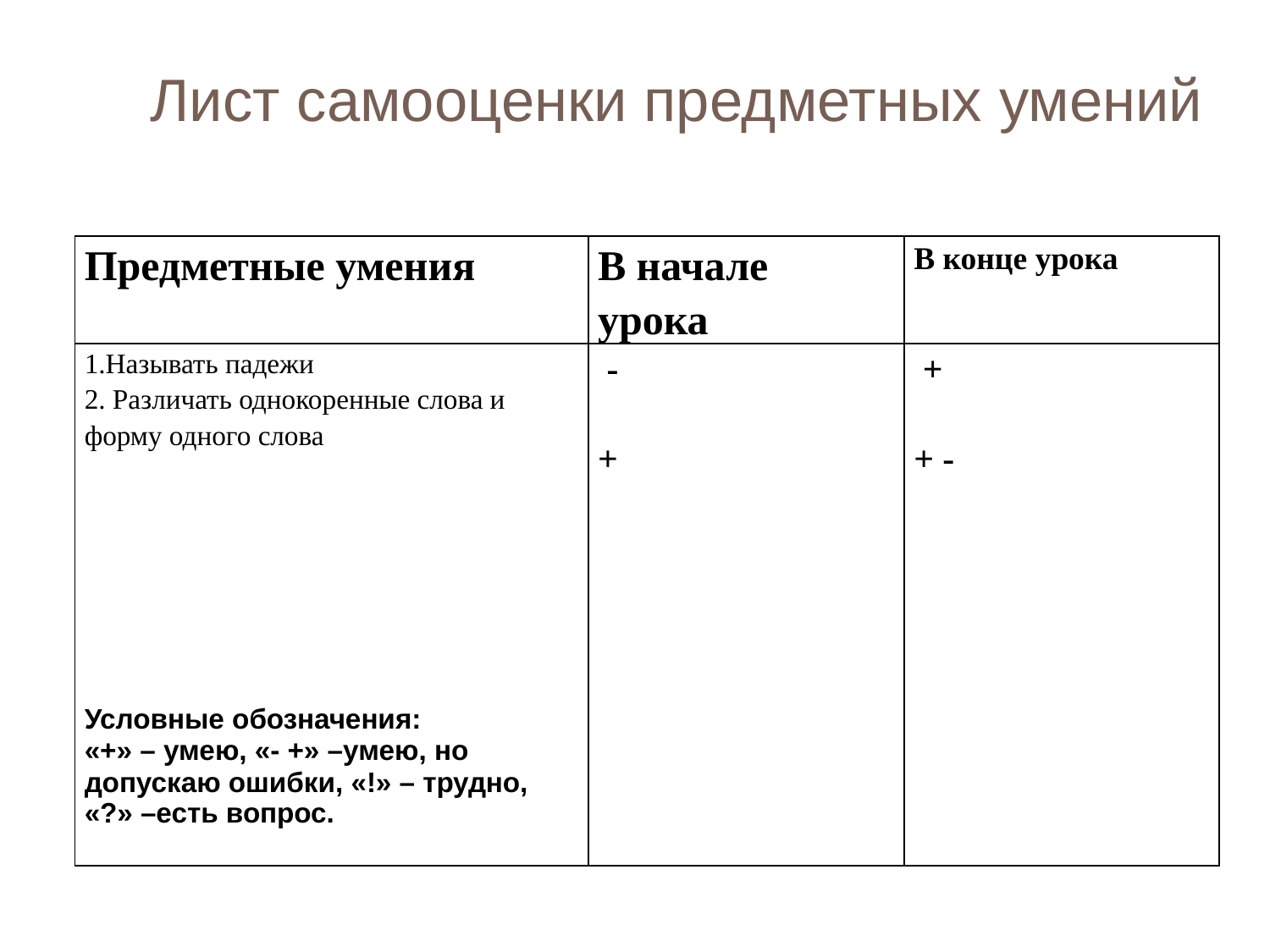

Лист самооценки предметных умений
| Предметные умения | В начале урока | В конце урока |
| --- | --- | --- |
| 1.Называть падежи 2. Различать однокоренные слова и форму одного слова Условные обозначения: «+» – умею, «- +» –умею, но допускаю ошибки, «!» – трудно, «?» –есть вопрос. | - + | + + - |